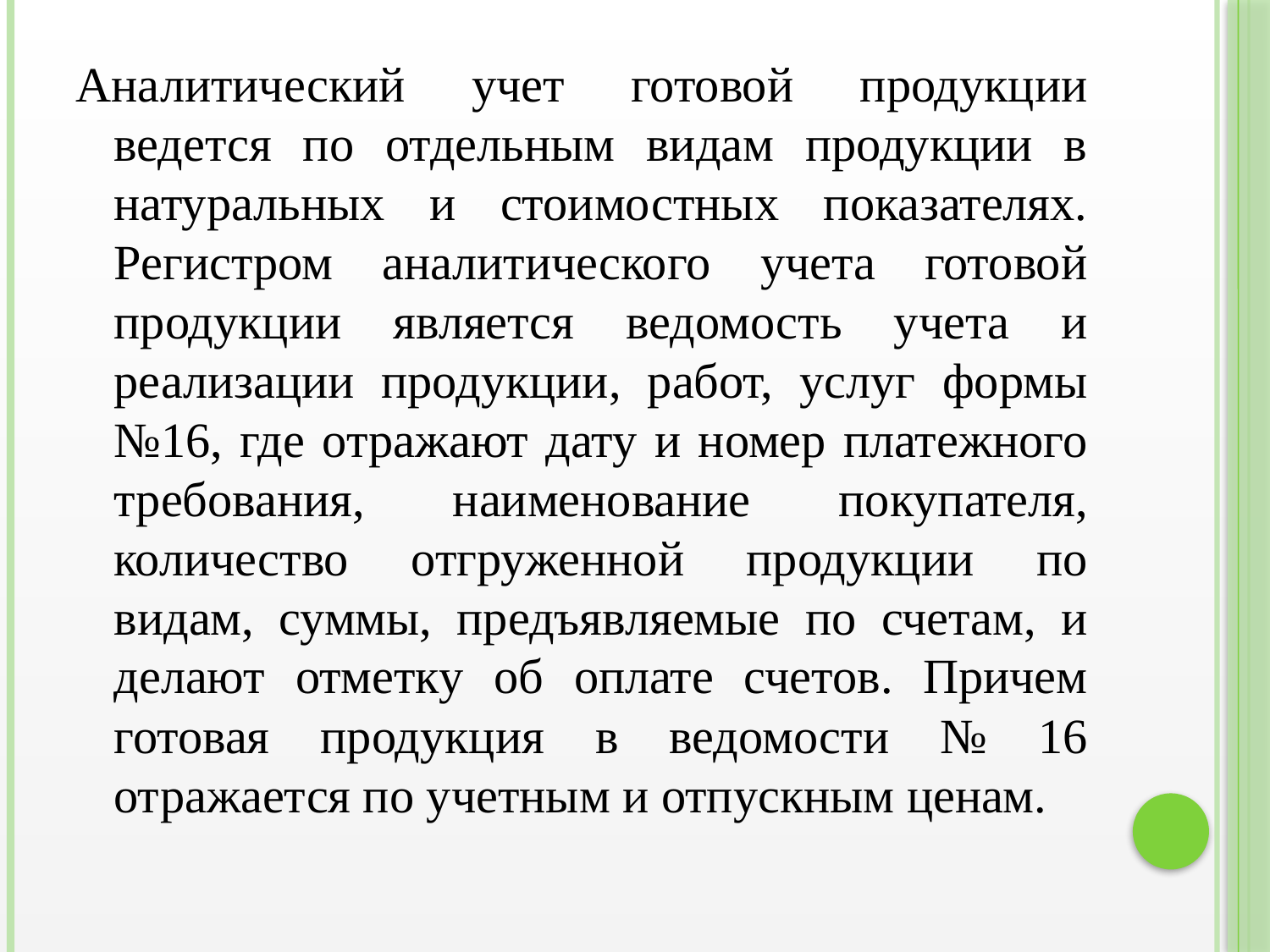

Аналитический учет готовой продукции ведется по отдельным видам продукции в натуральных и стоимостных показателях. Регистром аналитического учета готовой продукции является ведомость учета и реализации продукции, работ, услуг формы №16, где отражают дату и номер платежного требования, наименование покупателя, количество отгруженной продукции по видам, суммы, предъявляемые по счетам, и делают отметку об оплате счетов. Причем готовая продукция в ведомости № 16 отражается по учетным и отпускным ценам.